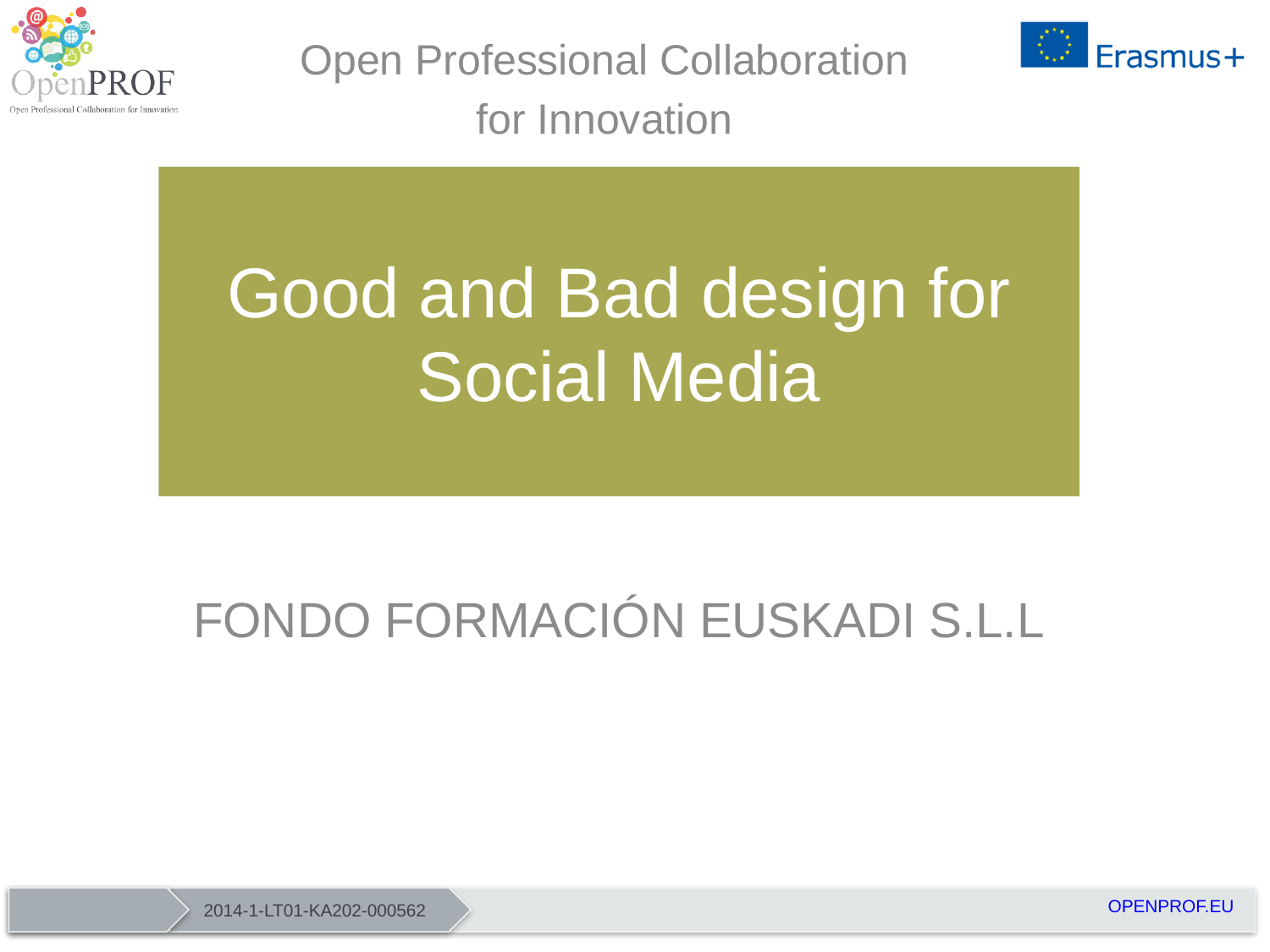

Open Professional Collaboration
for Innovation
# Good and Bad design for Social Media

FONDO FORMACIÓN EUSKADI S.L.L